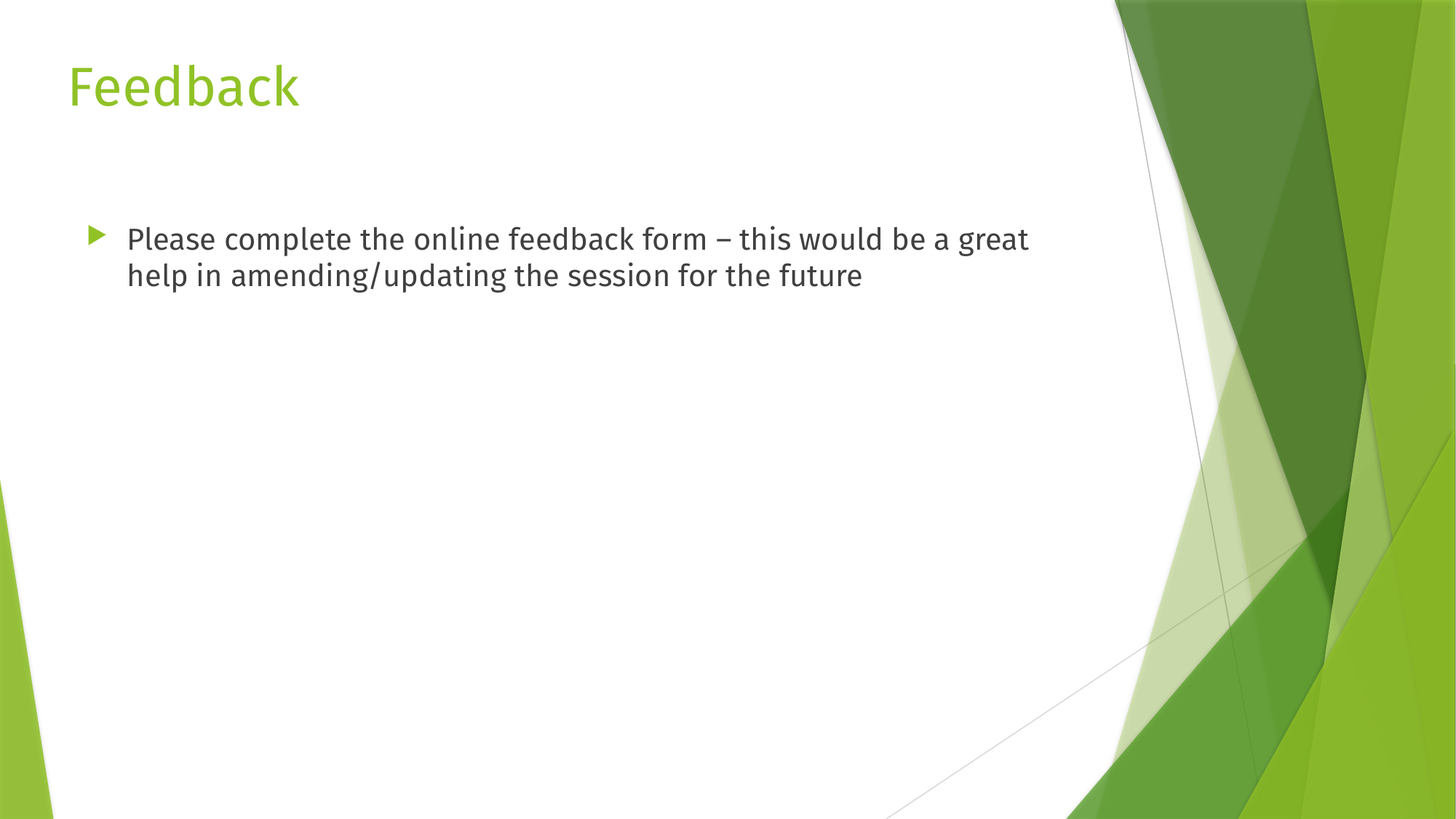

# Feedback
Please complete the online feedback form – this would be a great help in amending/updating the session for the future